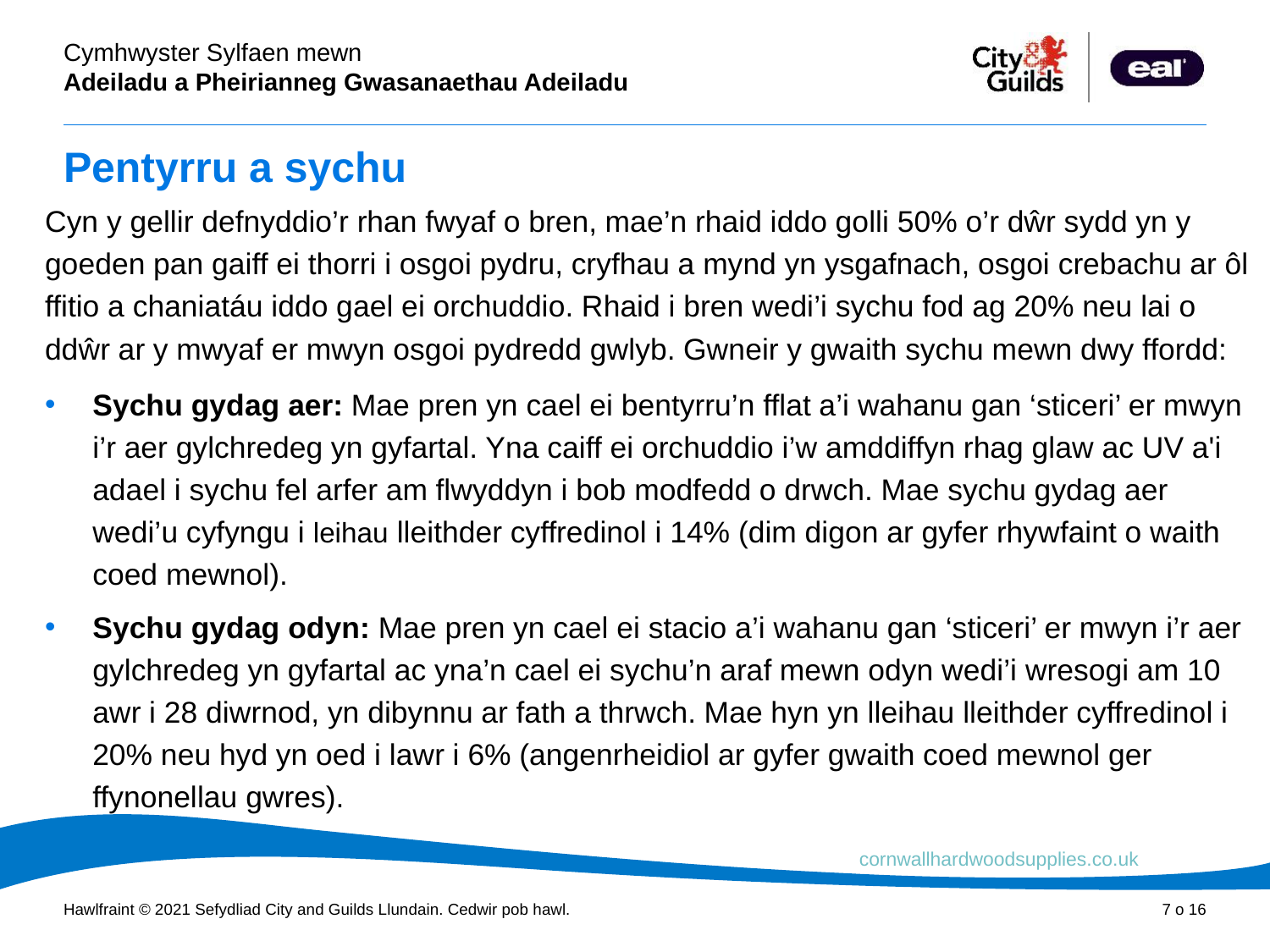

# Pentyrru a sychu
Cyn y gellir defnyddio’r rhan fwyaf o bren, mae’n rhaid iddo golli 50% o’r dŵr sydd yn y goeden pan gaiff ei thorri i osgoi pydru, cryfhau a mynd yn ysgafnach, osgoi crebachu ar ôl ffitio a chaniatáu iddo gael ei orchuddio. Rhaid i bren wedi’i sychu fod ag 20% neu lai o ddŵr ar y mwyaf er mwyn osgoi pydredd gwlyb. Gwneir y gwaith sychu mewn dwy ffordd:
Sychu gydag aer: Mae pren yn cael ei bentyrru’n fflat a’i wahanu gan ‘sticeri’ er mwyn i’r aer gylchredeg yn gyfartal. Yna caiff ei orchuddio i’w amddiffyn rhag glaw ac UV a'i adael i sychu fel arfer am flwyddyn i bob modfedd o drwch. Mae sychu gydag aer wedi’u cyfyngu i leihau lleithder cyffredinol i 14% (dim digon ar gyfer rhywfaint o waith coed mewnol).
Sychu gydag odyn: Mae pren yn cael ei stacio a’i wahanu gan ‘sticeri’ er mwyn i’r aer gylchredeg yn gyfartal ac yna’n cael ei sychu’n araf mewn odyn wedi’i wresogi am 10 awr i 28 diwrnod, yn dibynnu ar fath a thrwch. Mae hyn yn lleihau lleithder cyffredinol i 20% neu hyd yn oed i lawr i 6% (angenrheidiol ar gyfer gwaith coed mewnol ger ffynonellau gwres).
cornwallhardwoodsupplies.co.uk